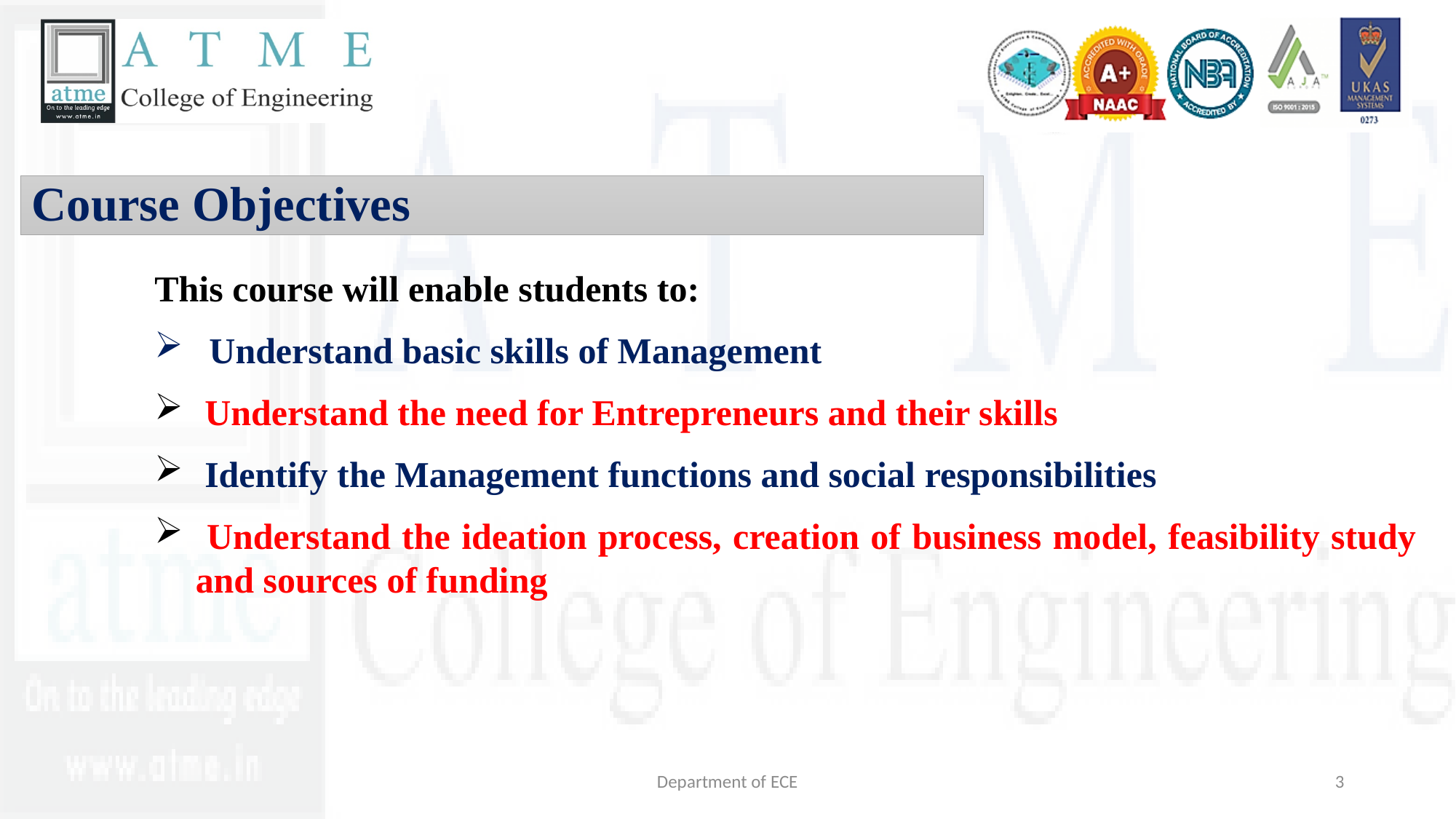

Course Objectives
This course will enable students to:
Understand basic skills of Management
 Understand the need for Entrepreneurs and their skills
 Identify the Management functions and social responsibilities
 Understand the ideation process, creation of business model, feasibility study and sources of funding
Department of ECE
3